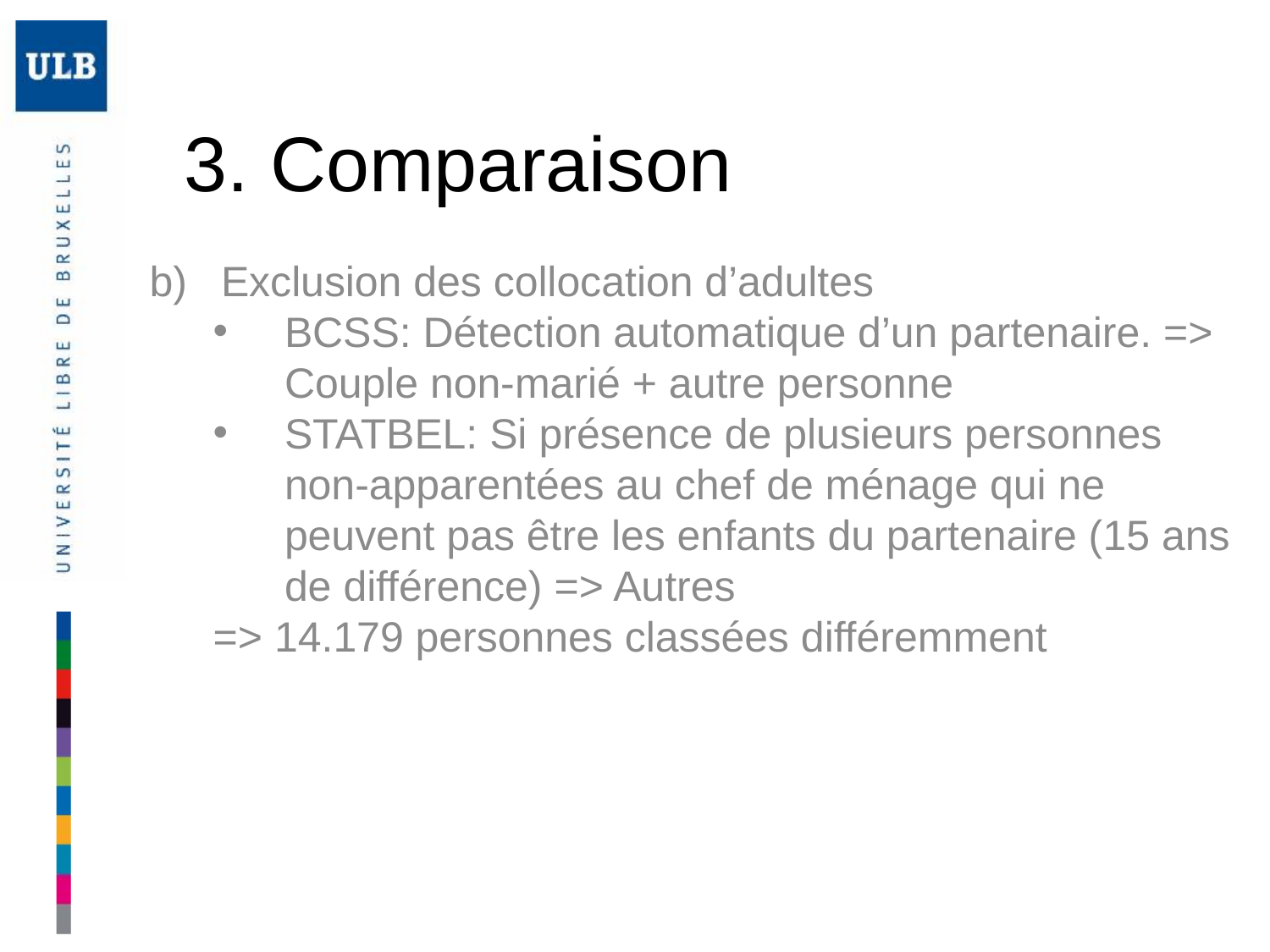

# 3. Comparaison
Exclusion des collocation d’adultes
BCSS: Détection automatique d’un partenaire. => Couple non-marié + autre personne
STATBEL: Si présence de plusieurs personnes non-apparentées au chef de ménage qui ne peuvent pas être les enfants du partenaire (15 ans de différence) => Autres
=> 14.179 personnes classées différemment